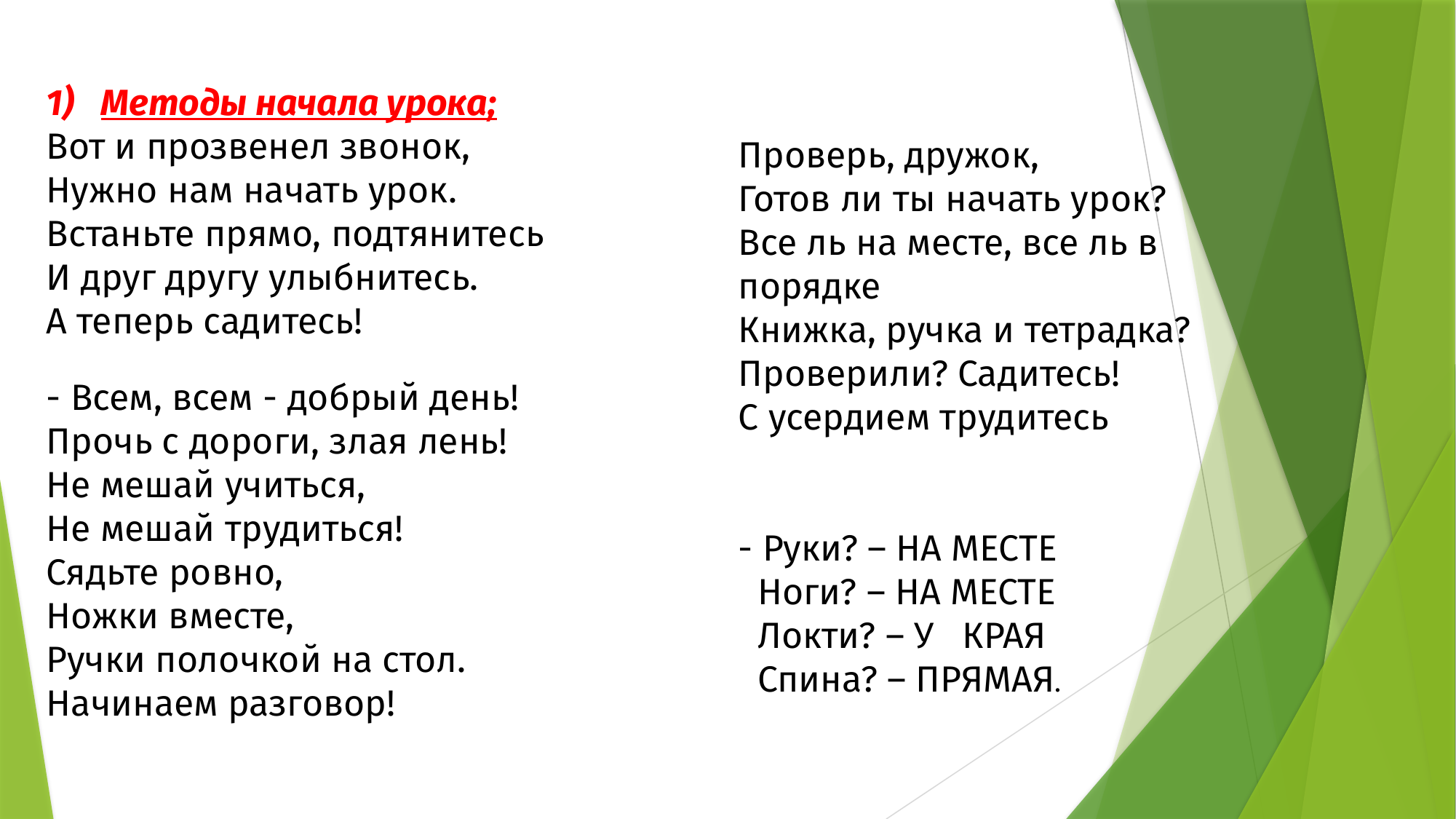

Методы начала урока;
Вот и прозвенел звонок,
Нужно нам начать урок.
Встаньте прямо, подтянитесь
И друг другу улыбнитесь.
А теперь садитесь!

- Всем, всем - добрый день! 
Прочь с дороги, злая лень! 
Не мешай учиться, 
Не мешай трудиться!
Сядьте ровно,
Ножки вместе,
Ручки полочкой на стол.
Начинаем разговор!

Проверь, дружок,
Готов ли ты начать урок?
Все ль на месте, все ль в порядке
Книжка, ручка и тетрадка?
Проверили? Садитесь!
С усердием трудитесь

- Руки? – НА МЕСТЕ
  Ноги? – НА МЕСТЕ
  Локти? – У   КРАЯ
  Спина? – ПРЯМАЯ.